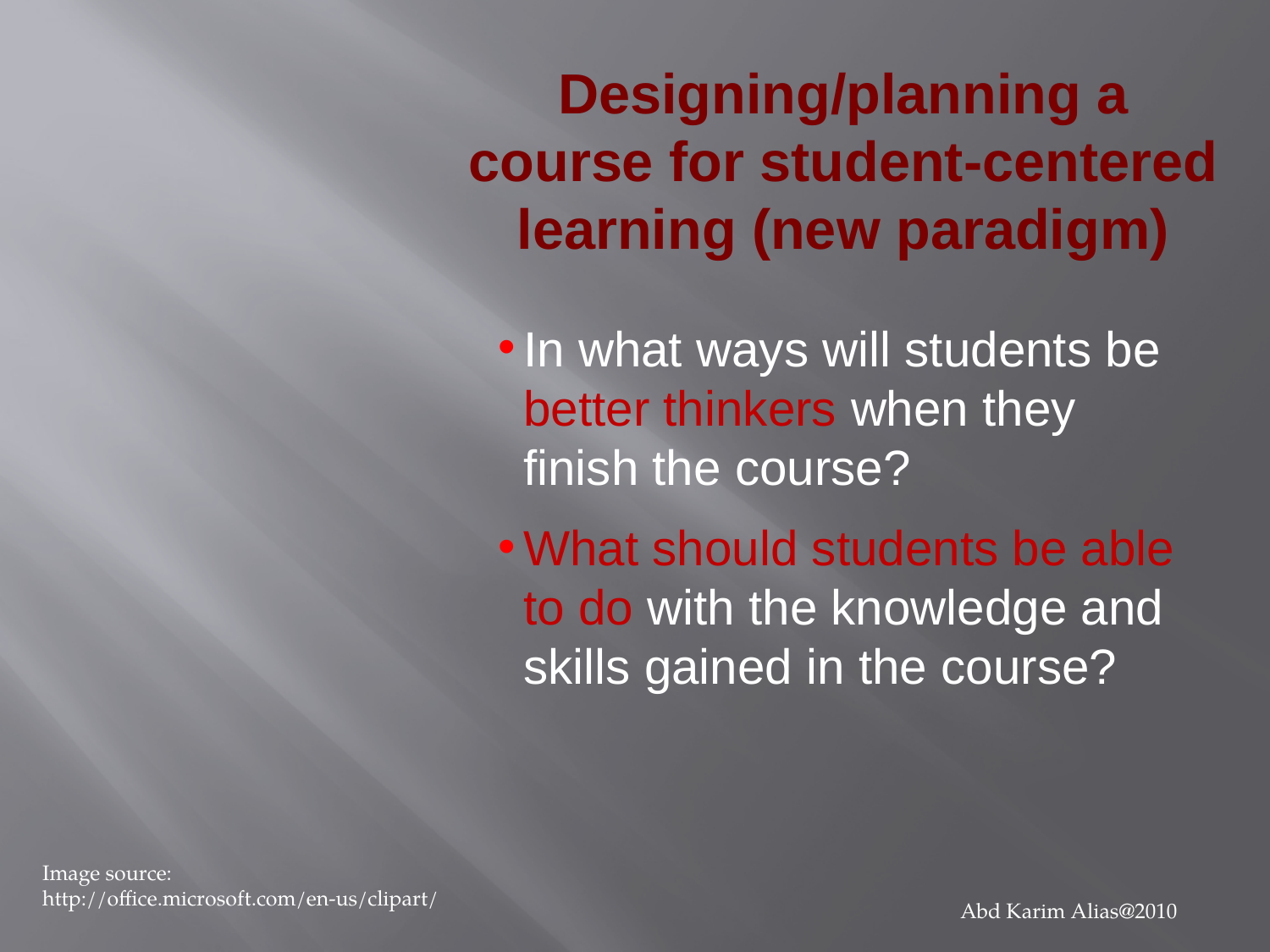

# Designing/planning a course for student-centered learning (new paradigm)
In what ways will students be better thinkers when they finish the course?
What should students be able to do with the knowledge and skills gained in the course?
Image source: http://office.microsoft.com/en-us/clipart/
Abd Karim Alias@2010